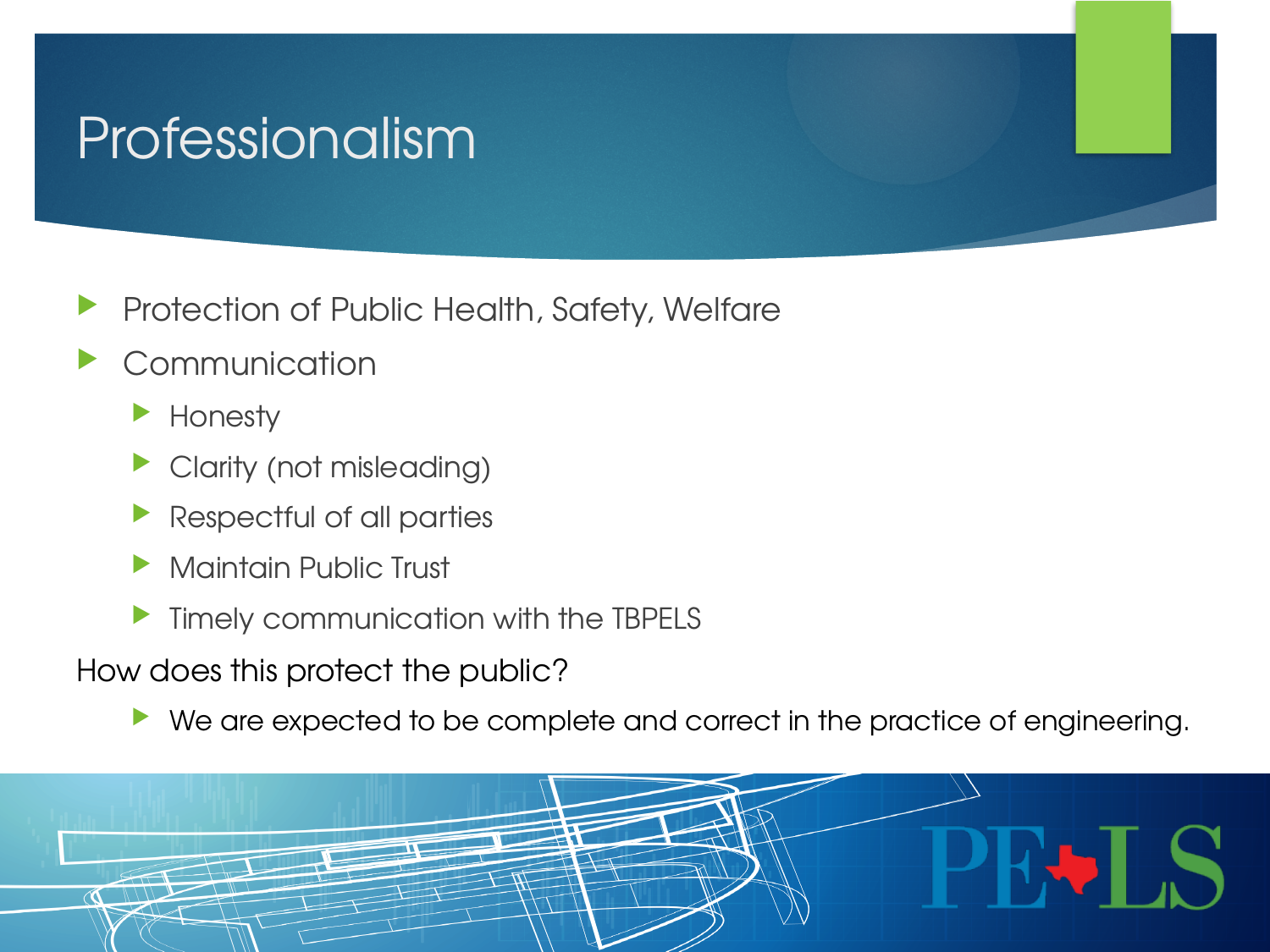

# Professionalism
Protection of Public Health, Safety, Welfare
Communication
Honesty
Clarity (not misleading)
Respectful of all parties
Maintain Public Trust
Timely communication with the TBPELS
How does this protect the public?
We are expected to be complete and correct in the practice of engineering.